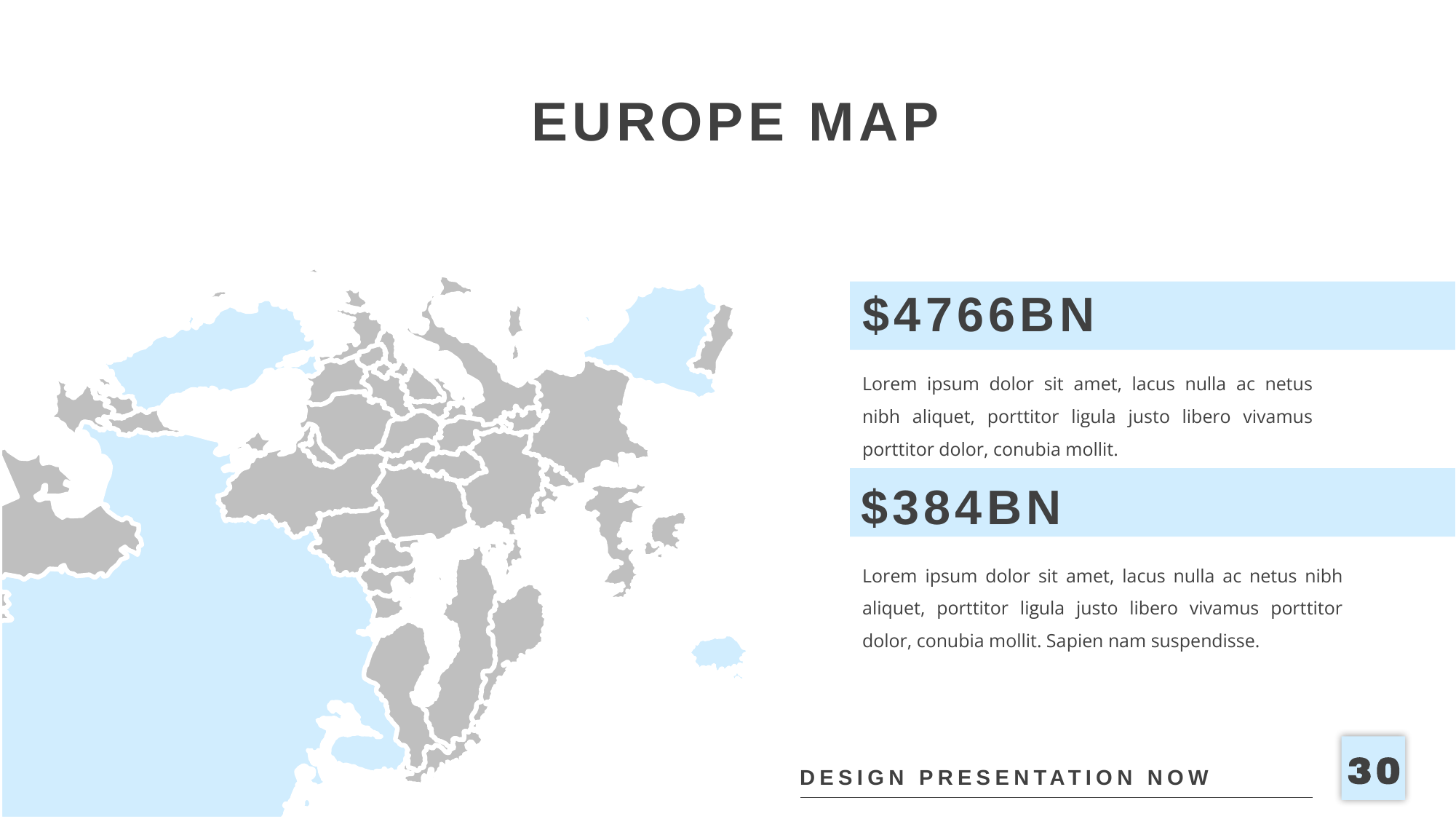

EUROPE MAP

$4766BN
Lorem ipsum dolor sit amet, lacus nulla ac netus nibh aliquet, porttitor ligula justo libero vivamus porttitor dolor, conubia mollit.

$384BN
Lorem ipsum dolor sit amet, lacus nulla ac netus nibh aliquet, porttitor ligula justo libero vivamus porttitor dolor, conubia mollit. Sapien nam suspendisse.

30
DESIGN PRESENTATION NOW